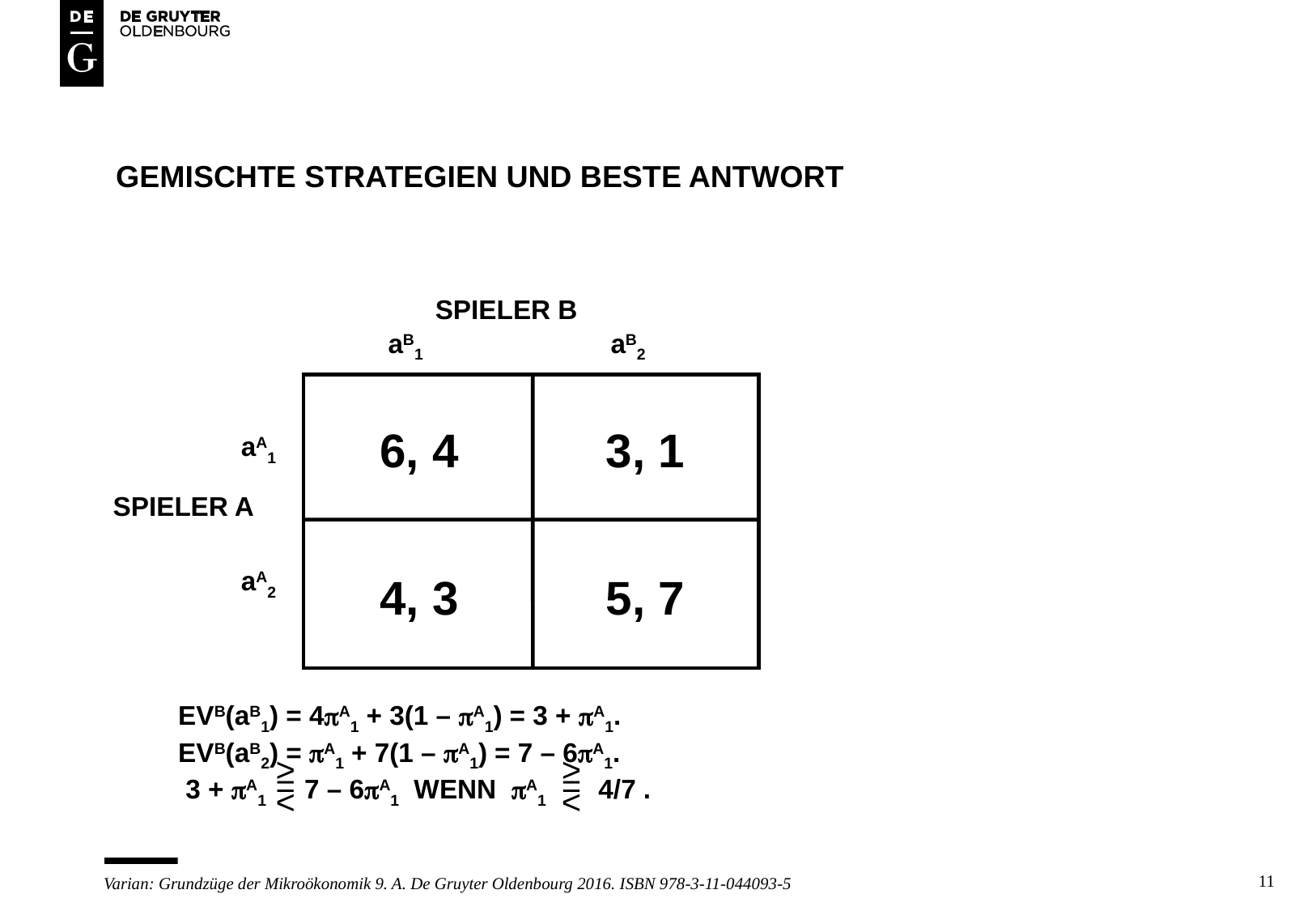

# GEMISCHTE STRATEGIEN UND BESTE ANTWORT

SPIELER B

aB1
aB2

6, 4
3, 1
aA1
SPIELER A
aA2
4, 3
5, 7
EVB(aB1) = 4πA1 + 3(1 – πA1) = 3 + πA1.
EVB(aB2) = πA1 + 7(1 – πA1) = 7 – 6πA1.
 3 + πA1         7 – 6πA1  WENN  πA1       4/7 .
>
=
<
>
=
<
11
Varian: Grundzüge der Mikroökonomik 9. A. De Gruyter Oldenbourg 2016. ISBN 978-3-11-044093-5